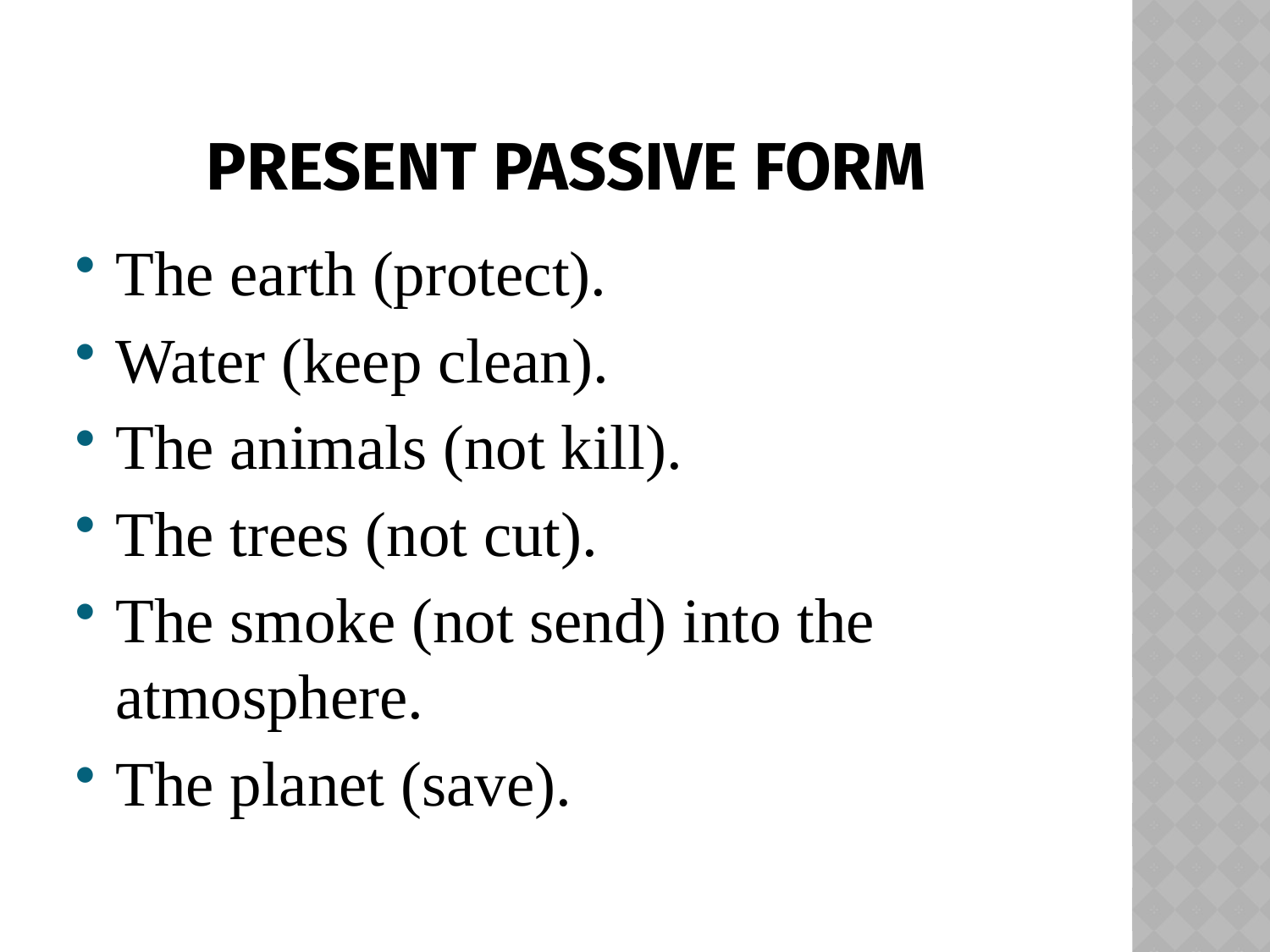

# Present passive form
The earth (protect).
Water (keep clean).
The animals (not kill).
The trees (not cut).
The smoke (not send) into the atmosphere.
The planet (save).